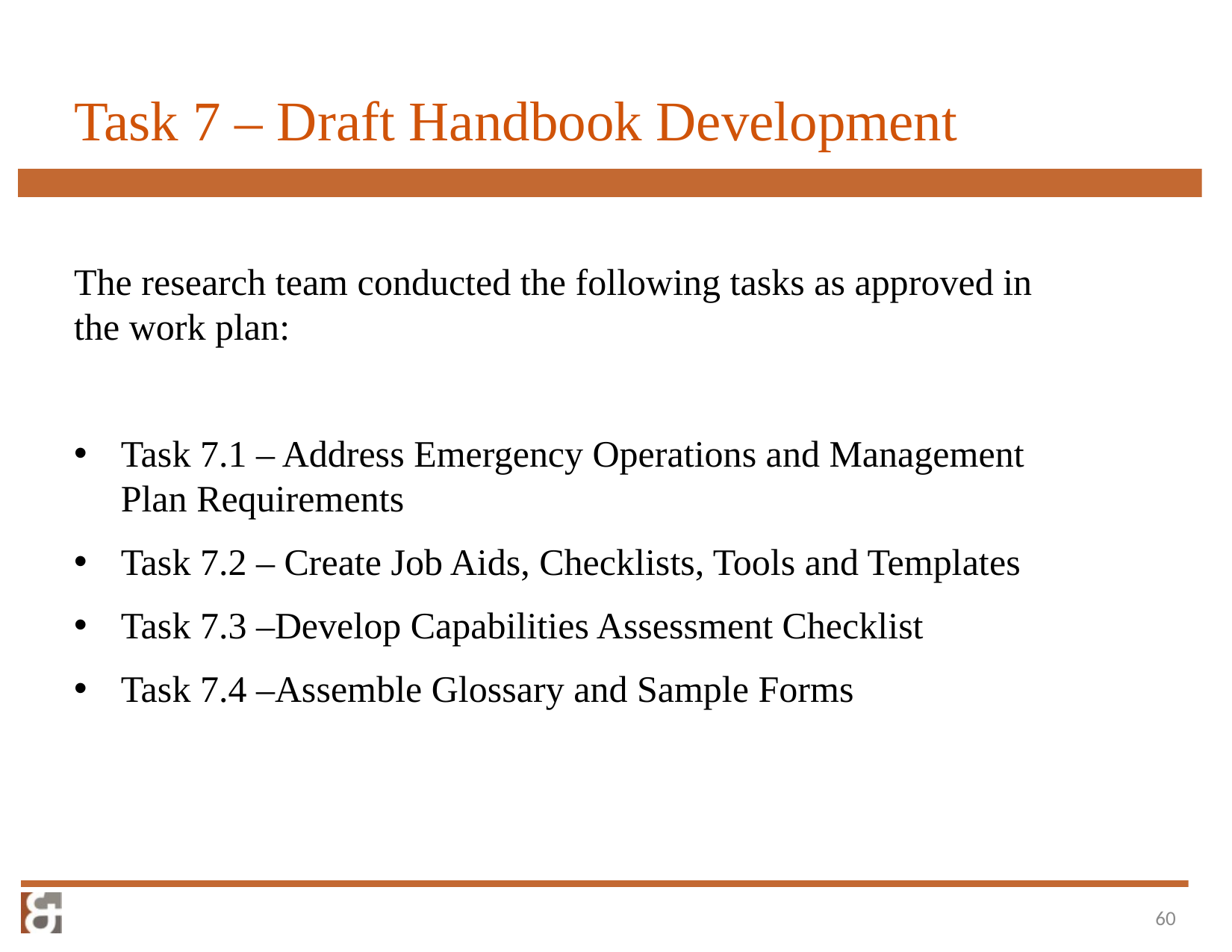

# Task 7 – Draft Handbook Development
The research team conducted the following tasks as approved in the work plan:

Task 7.1 – Address Emergency Operations and Management Plan Requirements
Task 7.2 – Create Job Aids, Checklists, Tools and Templates
Task 7.3 –Develop Capabilities Assessment Checklist
Task 7.4 –Assemble Glossary and Sample Forms